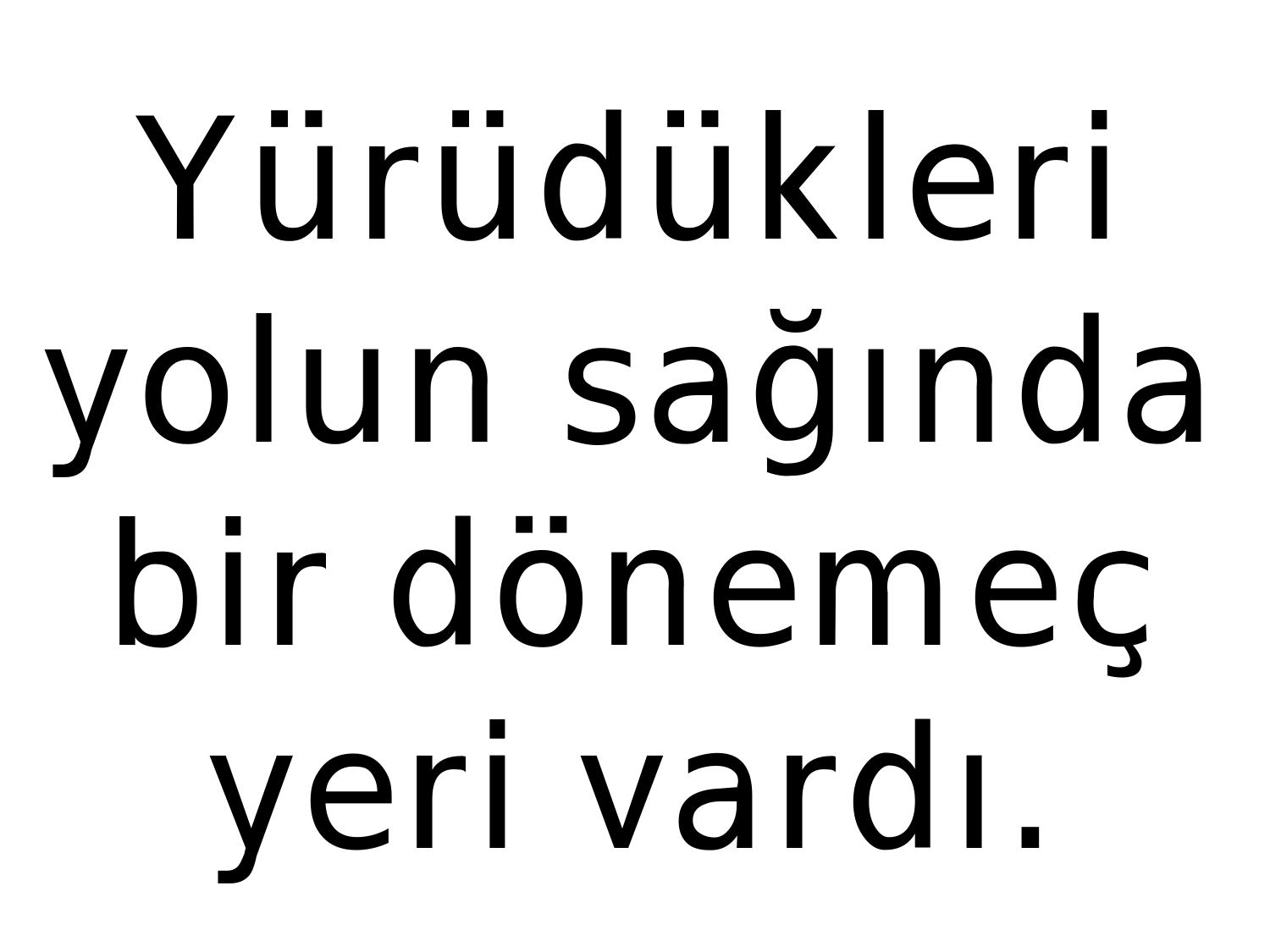

# Yürüdükleri yolun sağında bir dönemeç yeri vardı.